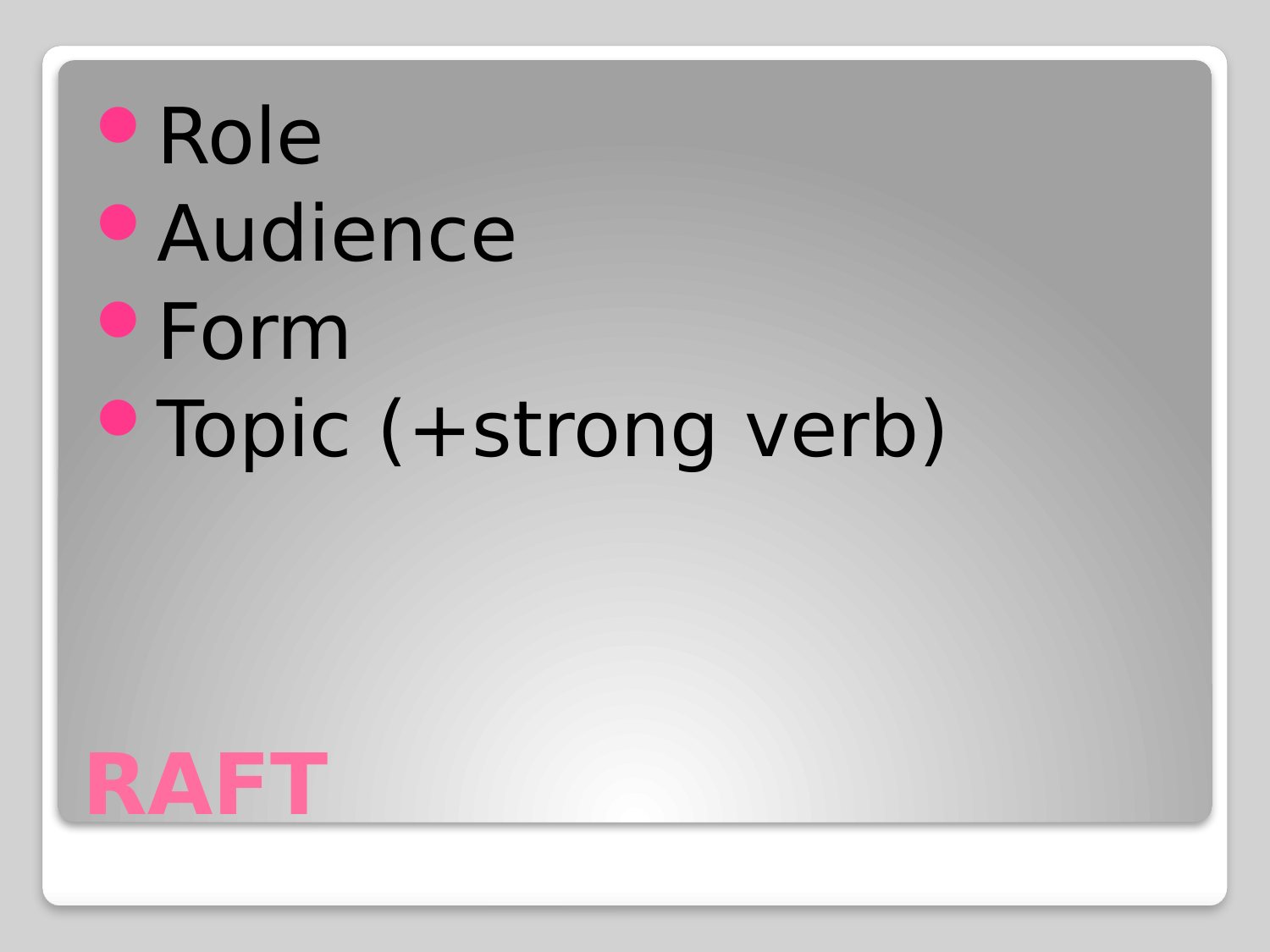

Role
Audience
Form
Topic (+strong verb)
# RAFT